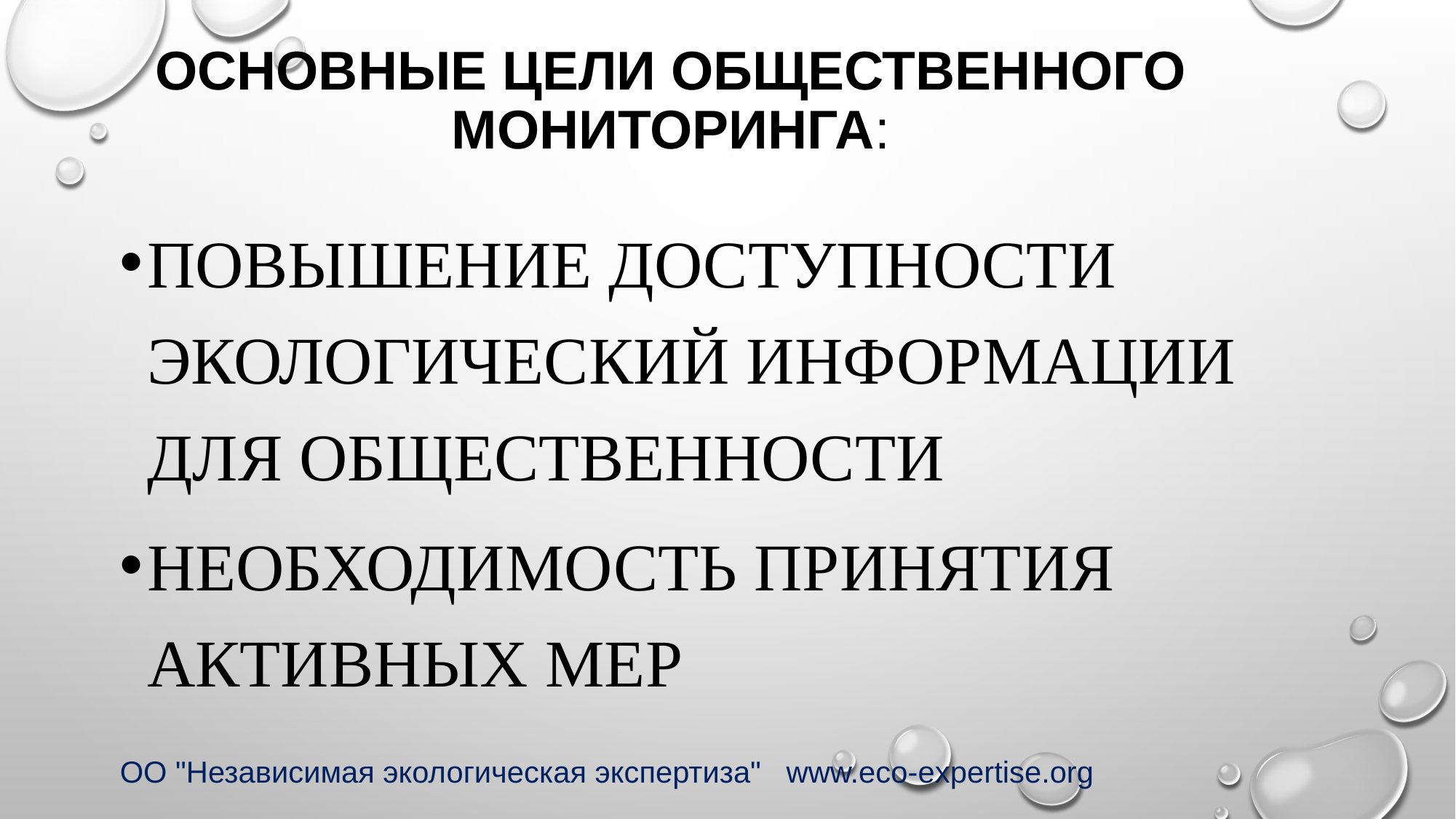

# Основные цели общественного мониторинга:
Повышение доступности экологический информации для общественности
Необходимость принятия активных мер
ОО "Независимая экологическая экспертиза"   www.eco-expertise.org